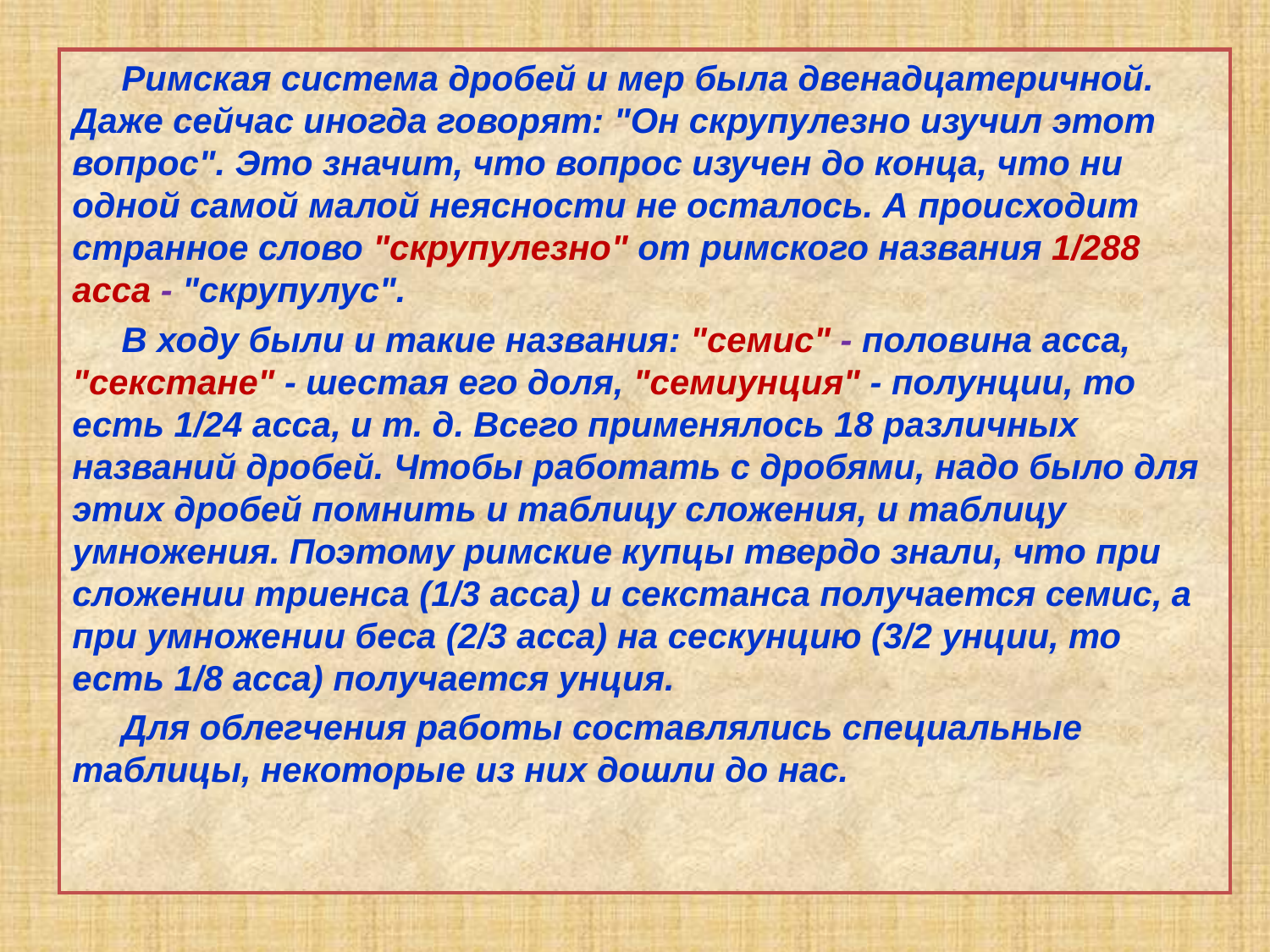

Римская система дробей и мер была двенадцатеричной. Даже сейчас иногда говорят: "Он скрупулезно изучил этот вопрос". Это значит, что вопрос изучен до конца, что ни одной самой малой неясности не осталось. А происходит странное слово "скрупулезно" от римского названия 1/288 асса - "скрупулус".
В ходу были и такие названия: "семис" - половина асса, "секстане" - шестая его доля, "семиунция" - полунции, то есть 1/24 асса, и т. д. Всего применялось 18 различных названий дробей. Чтобы работать с дробями, надо было для этих дробей помнить и таблицу сложения, и таблицу умножения. Поэтому римские купцы твердо знали, что при сложении триенса (1/3 асса) и секстанса получается семис, а при умножении беса (2/3 асса) на сескунцию (3/2 унции, то есть 1/8 асса) получается унция.
Для облегчения работы составлялись специальные таблицы, некоторые из них дошли до нас.